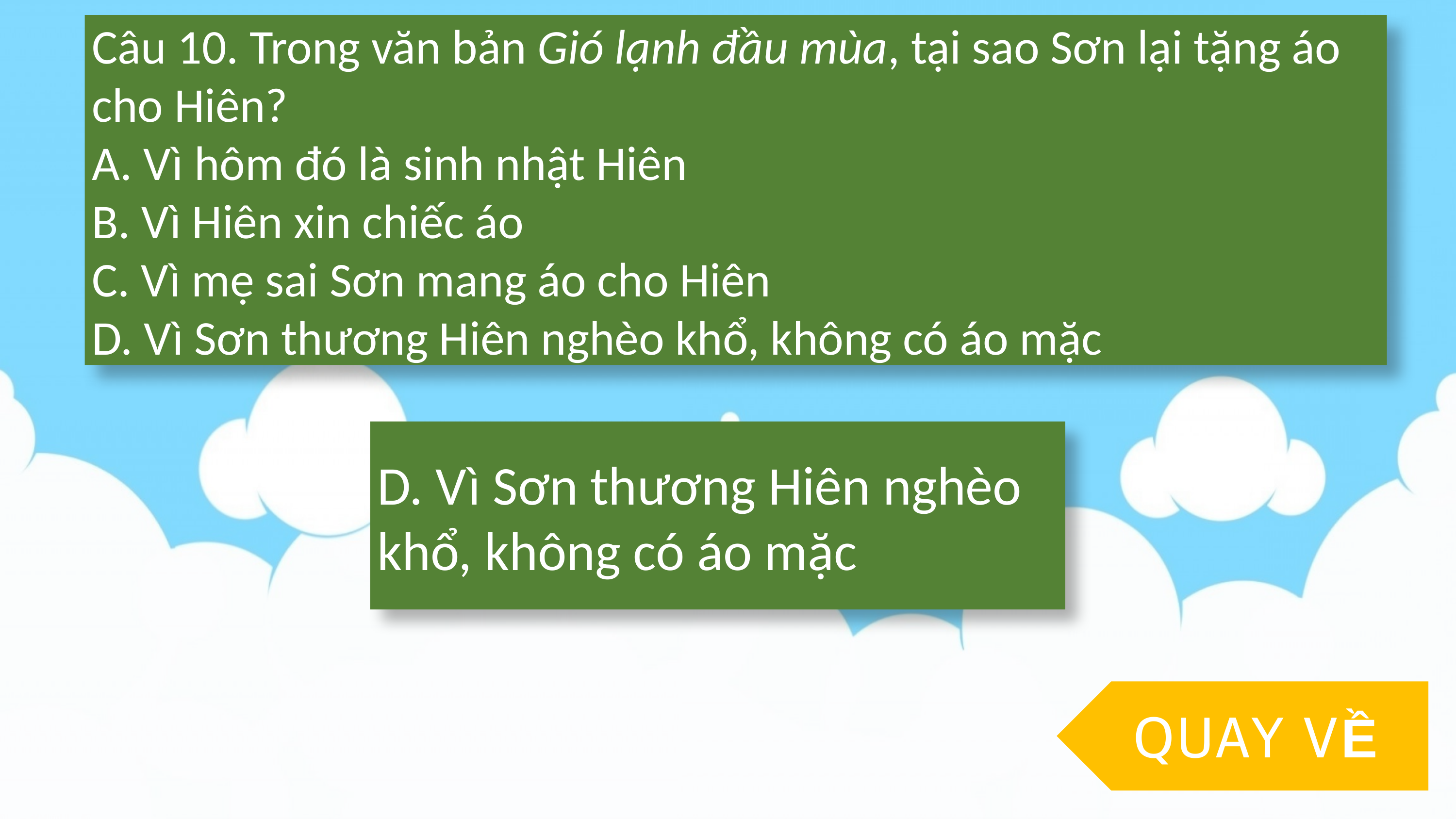

Câu 10. Trong văn bản Gió lạnh đầu mùa, tại sao Sơn lại tặng áo cho Hiên?
A. Vì hôm đó là sinh nhật Hiên
B. Vì Hiên xin chiếc áo
C. Vì mẹ sai Sơn mang áo cho Hiên
D. Vì Sơn thương Hiên nghèo khổ, không có áo mặc
D. Vì Sơn thương Hiên nghèo khổ, không có áo mặc
QUAY VỀ